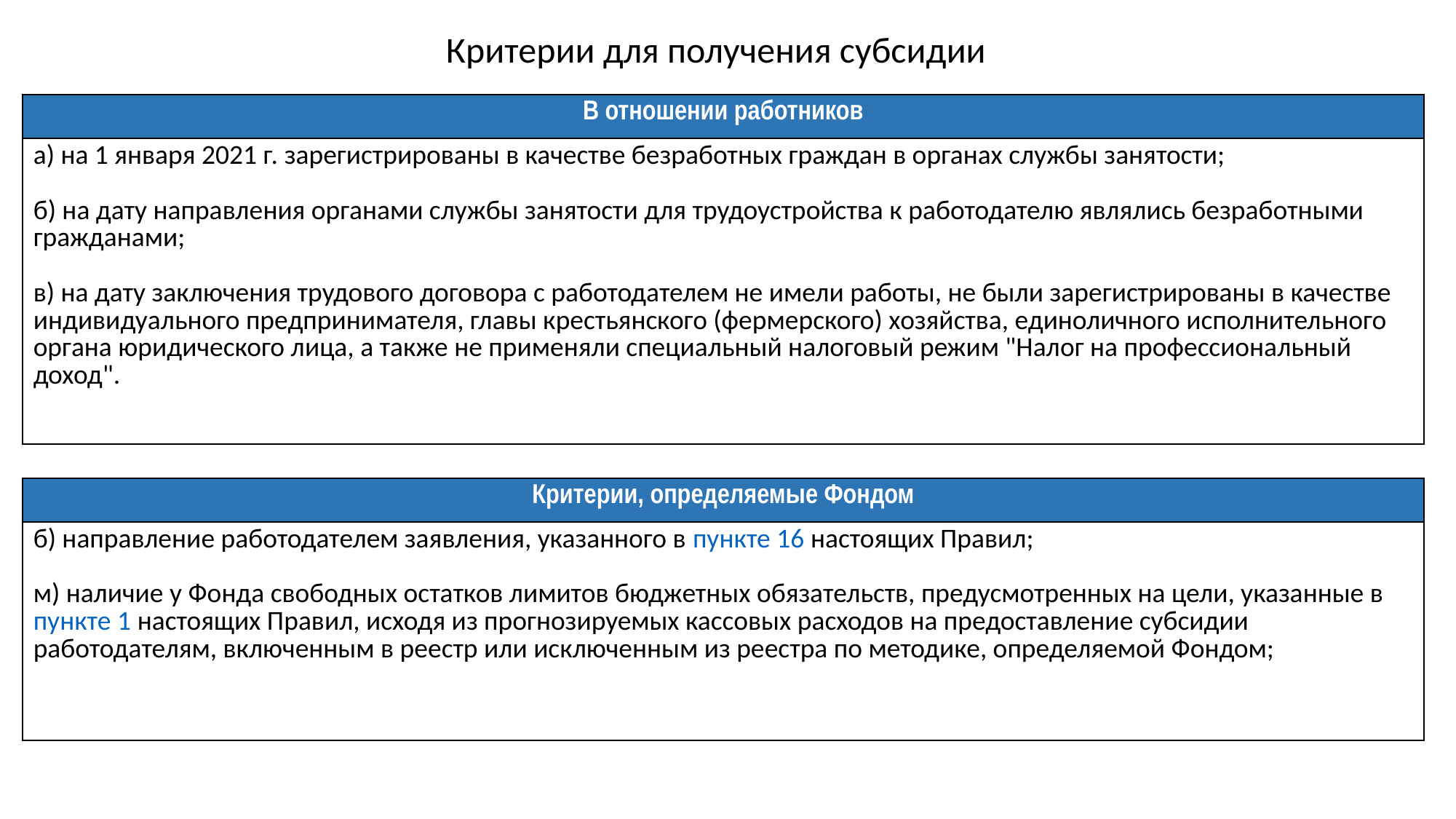

Критерии для получения субсидии
| В отношении работников |
| --- |
| а) на 1 января 2021 г. зарегистрированы в качестве безработных граждан в органах службы занятости; б) на дату направления органами службы занятости для трудоустройства к работодателю являлись безработными гражданами; в) на дату заключения трудового договора с работодателем не имели работы, не были зарегистрированы в качестве индивидуального предпринимателя, главы крестьянского (фермерского) хозяйства, единоличного исполнительного органа юридического лица, а также не применяли специальный налоговый режим "Налог на профессиональный доход". |
| Критерии, определяемые Фондом |
| --- |
| б) направление работодателем заявления, указанного в пункте 16 настоящих Правил; м) наличие у Фонда свободных остатков лимитов бюджетных обязательств, предусмотренных на цели, указанные в пункте 1 настоящих Правил, исходя из прогнозируемых кассовых расходов на предоставление субсидии работодателям, включенным в реестр или исключенным из реестра по методике, определяемой Фондом; |